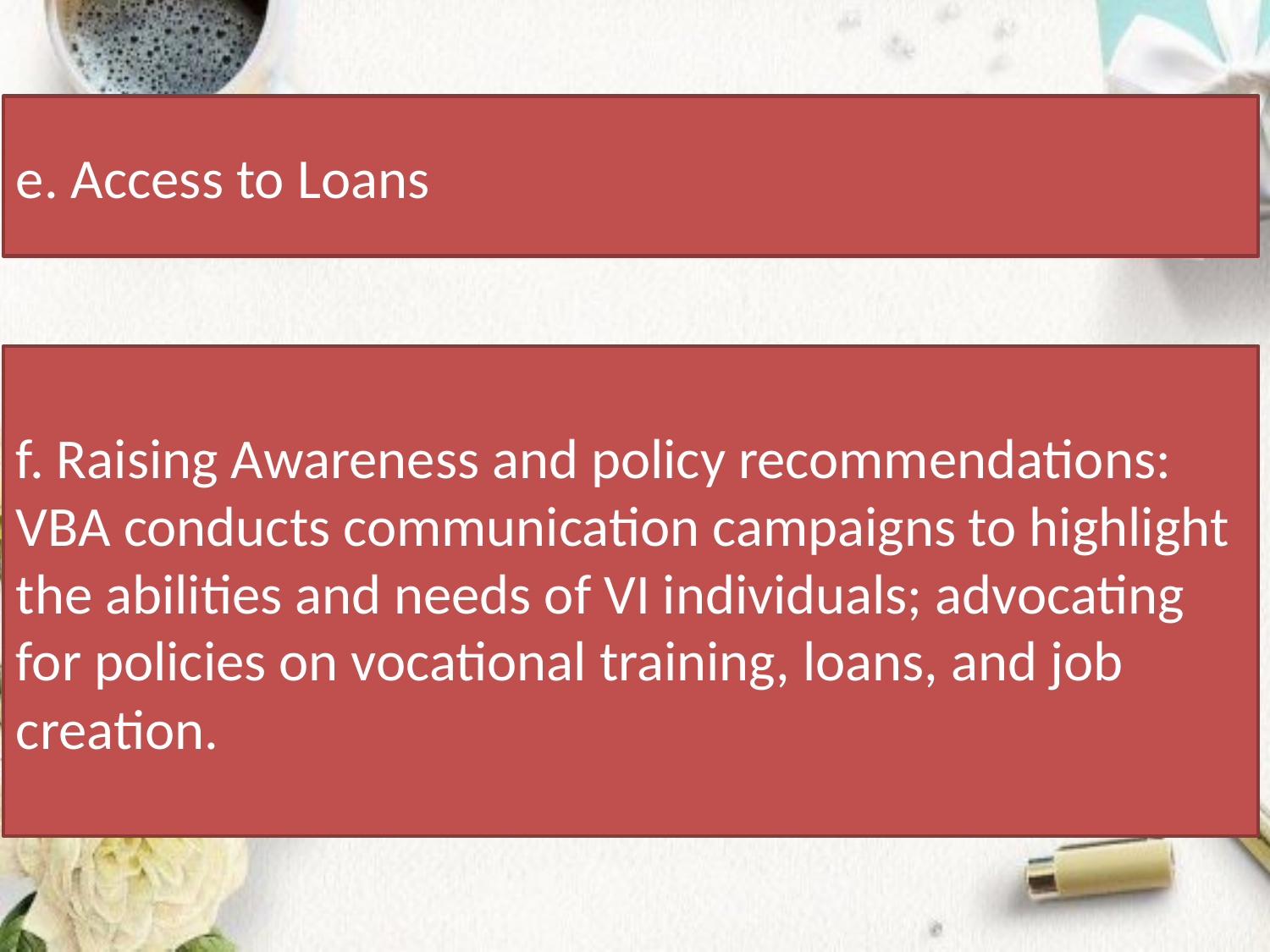

e. Access to Loans
f. Raising Awareness and policy recommendations:
VBA conducts communication campaigns to highlight the abilities and needs of VI individuals; advocating for policies on vocational training, loans, and job creation.